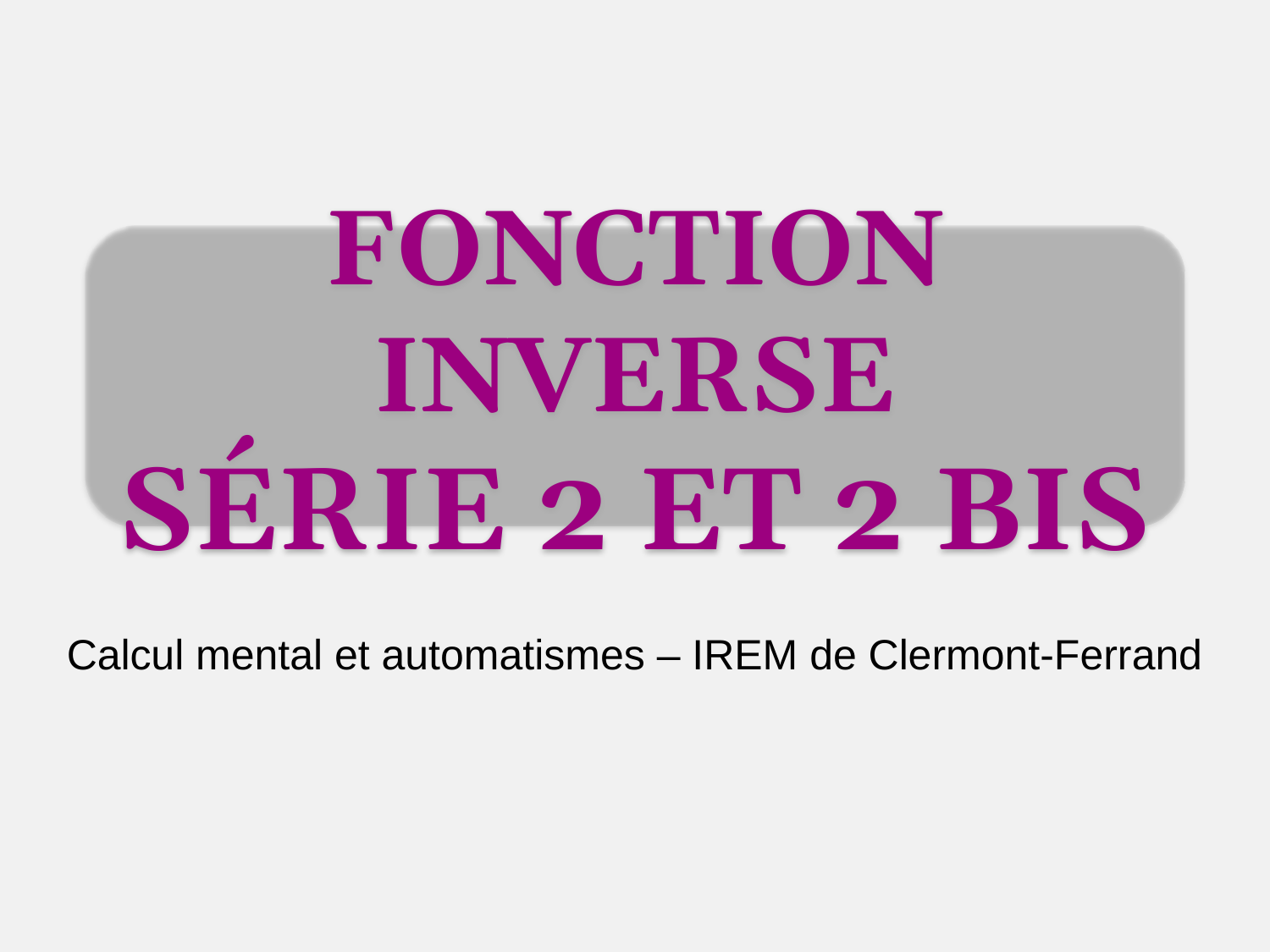

Fonction inverse
Série 2 et 2 bis
Calcul mental et automatismes – IREM de Clermont-Ferrand